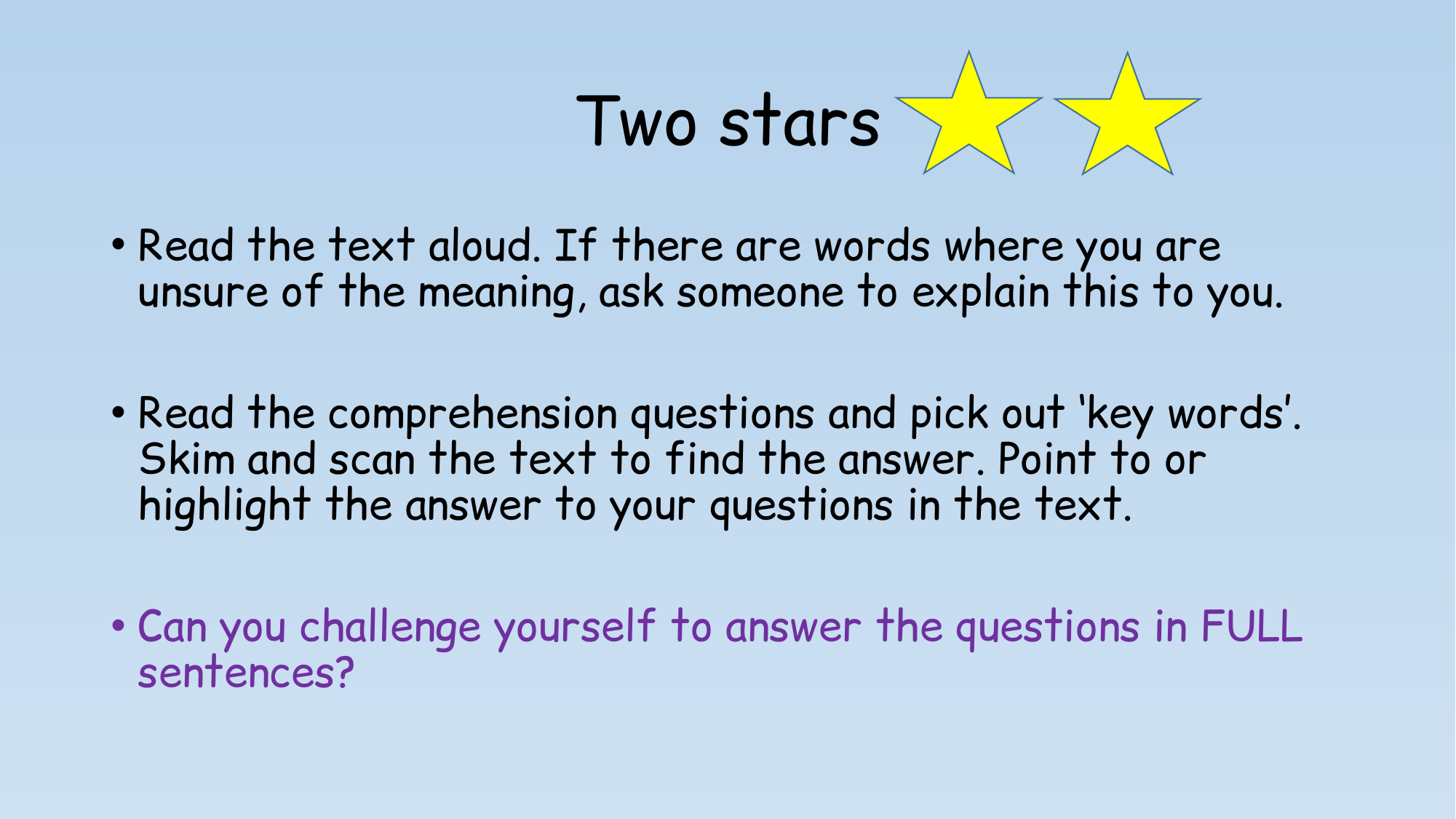

# Two stars

Read the text aloud. If there are words where you are unsure of the meaning, ask someone to explain this to you.

Read the comprehension questions and pick out ‘key words’. Skim and scan the text to find the answer. Point to or highlight the answer to your questions in the text.

Can you challenge yourself to answer the questions in FULL sentences?